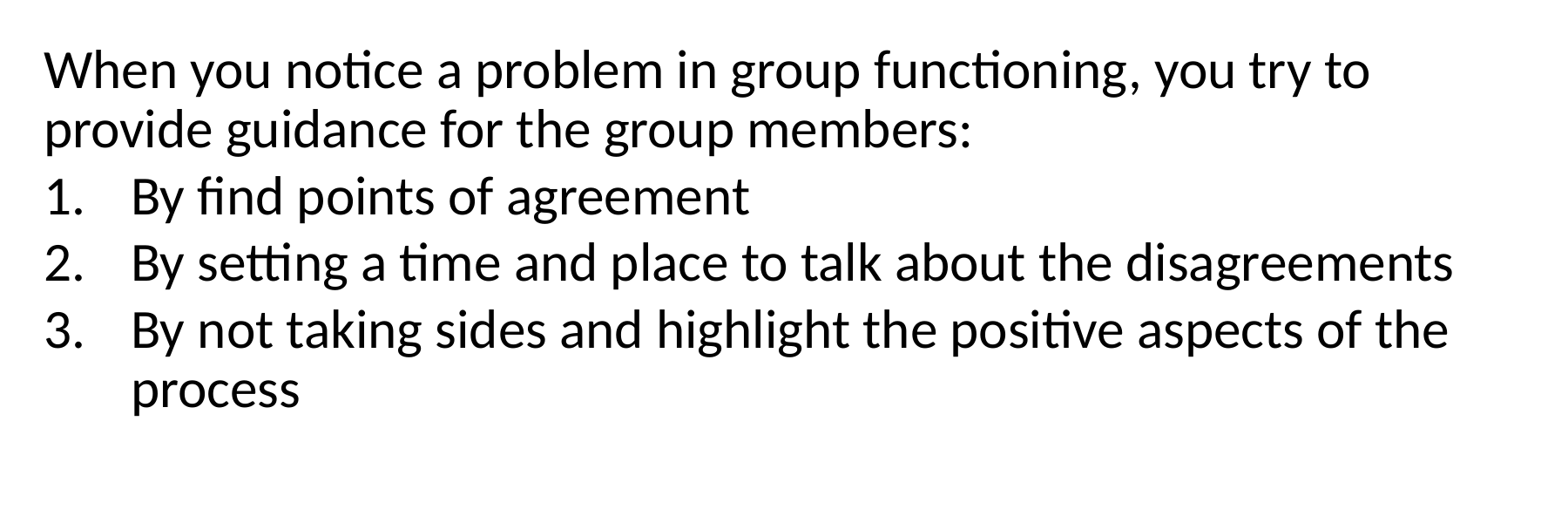

When you notice a problem in group functioning, you try to provide guidance for the group members:
By find points of agreement
By setting a time and place to talk about the disagreements
By not taking sides and highlight the positive aspects of the process